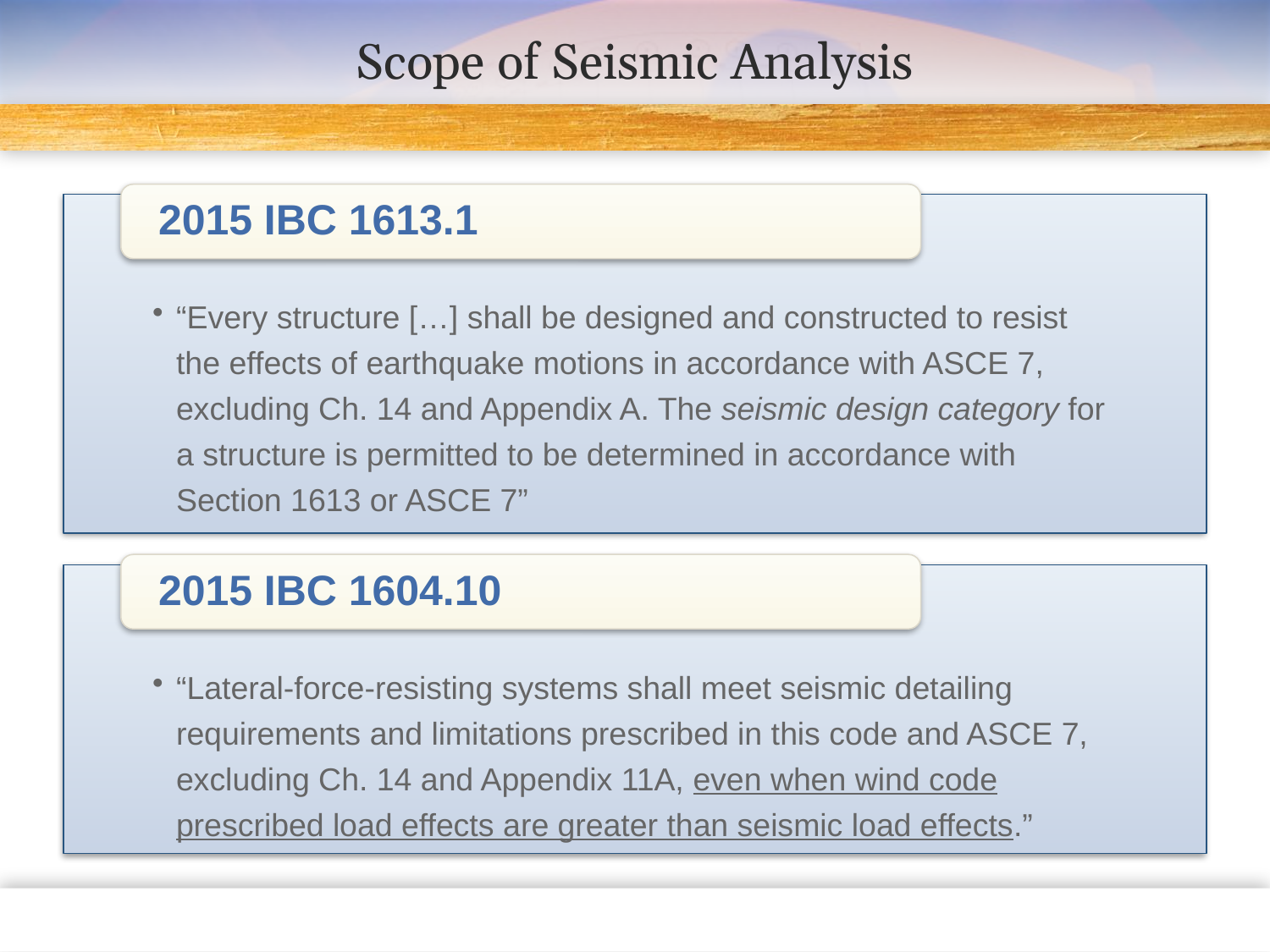

# Scope of Seismic Analysis
“Every structure […] shall be designed and constructed to resist the effects of earthquake motions in accordance with ASCE 7, excluding Ch. 14 and Appendix A. The seismic design category for a structure is permitted to be determined in accordance with Section 1613 or ASCE 7”
2015 IBC 1613.1
“Lateral-force-resisting systems shall meet seismic detailing requirements and limitations prescribed in this code and ASCE 7, excluding Ch. 14 and Appendix 11A, even when wind code prescribed load effects are greater than seismic load effects.”
2015 IBC 1604.10